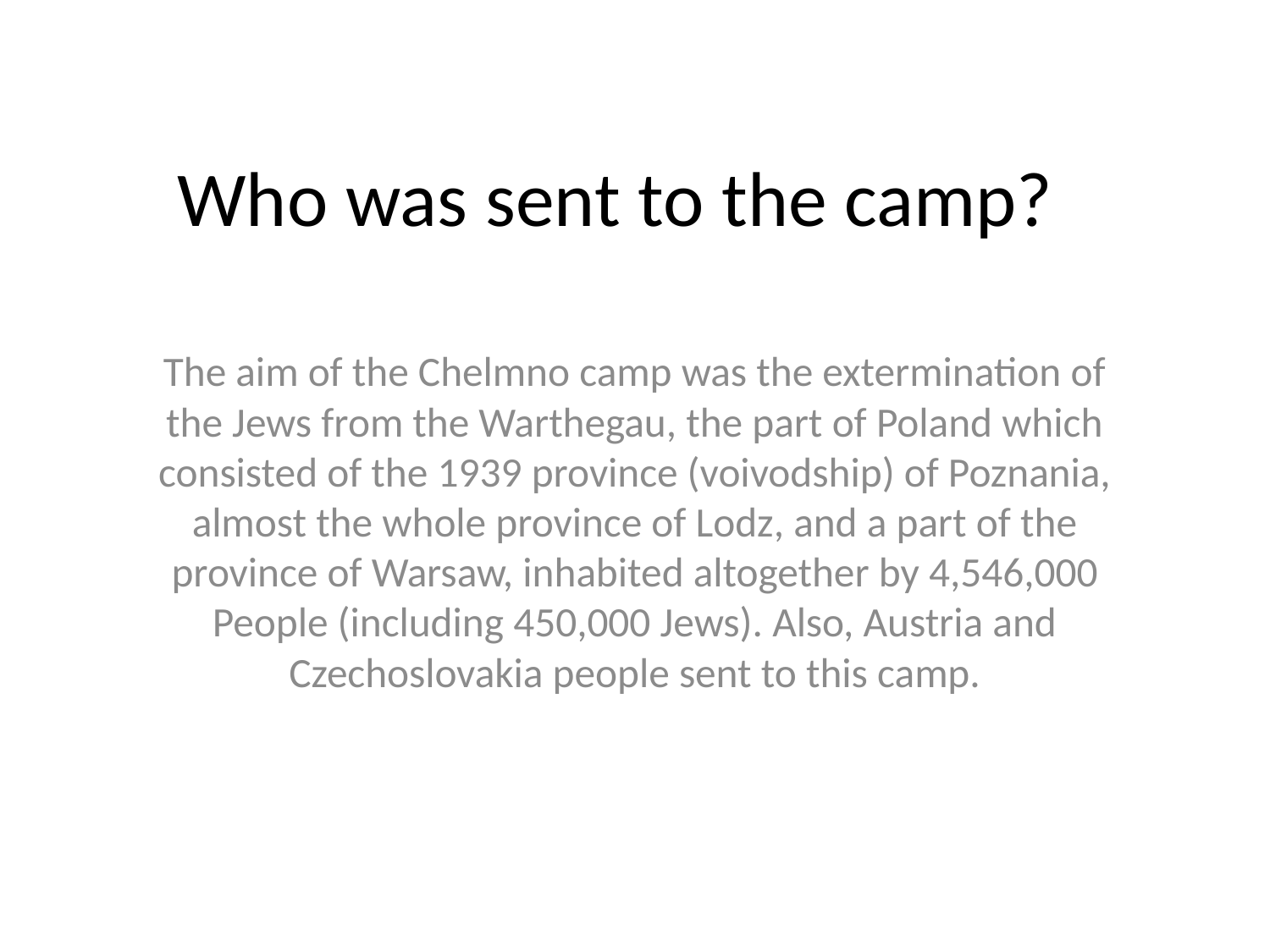

# Who was sent to the camp?
The aim of the Chelmno camp was the extermination of the Jews from the Warthegau, the part of Poland which consisted of the 1939 province (voivodship) of Poznania, almost the whole province of Lodz, and a part of the province of Warsaw, inhabited altogether by 4,546,000 People (including 450,000 Jews). Also, Austria and Czechoslovakia people sent to this camp.